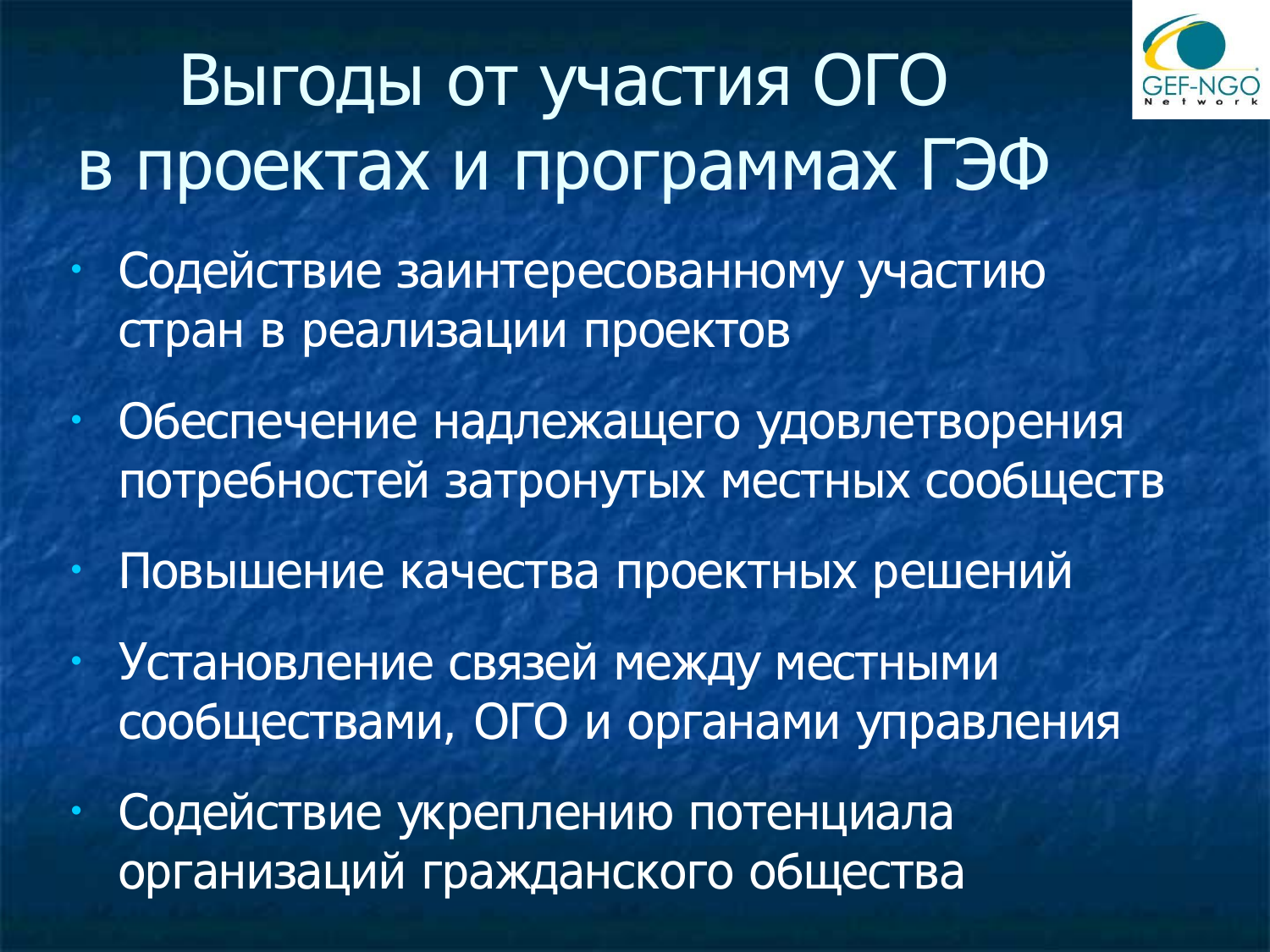

# Выгоды от участия ОГО в проектах и программах ГЭФ
Содействие заинтересованному участию стран в реализации проектов
Обеспечение надлежащего удовлетворения потребностей затронутых местных сообществ
Повышение качества проектных решений
Установление связей между местными сообществами, ОГО и органами управления
Содействие укреплению потенциала организаций гражданского общества